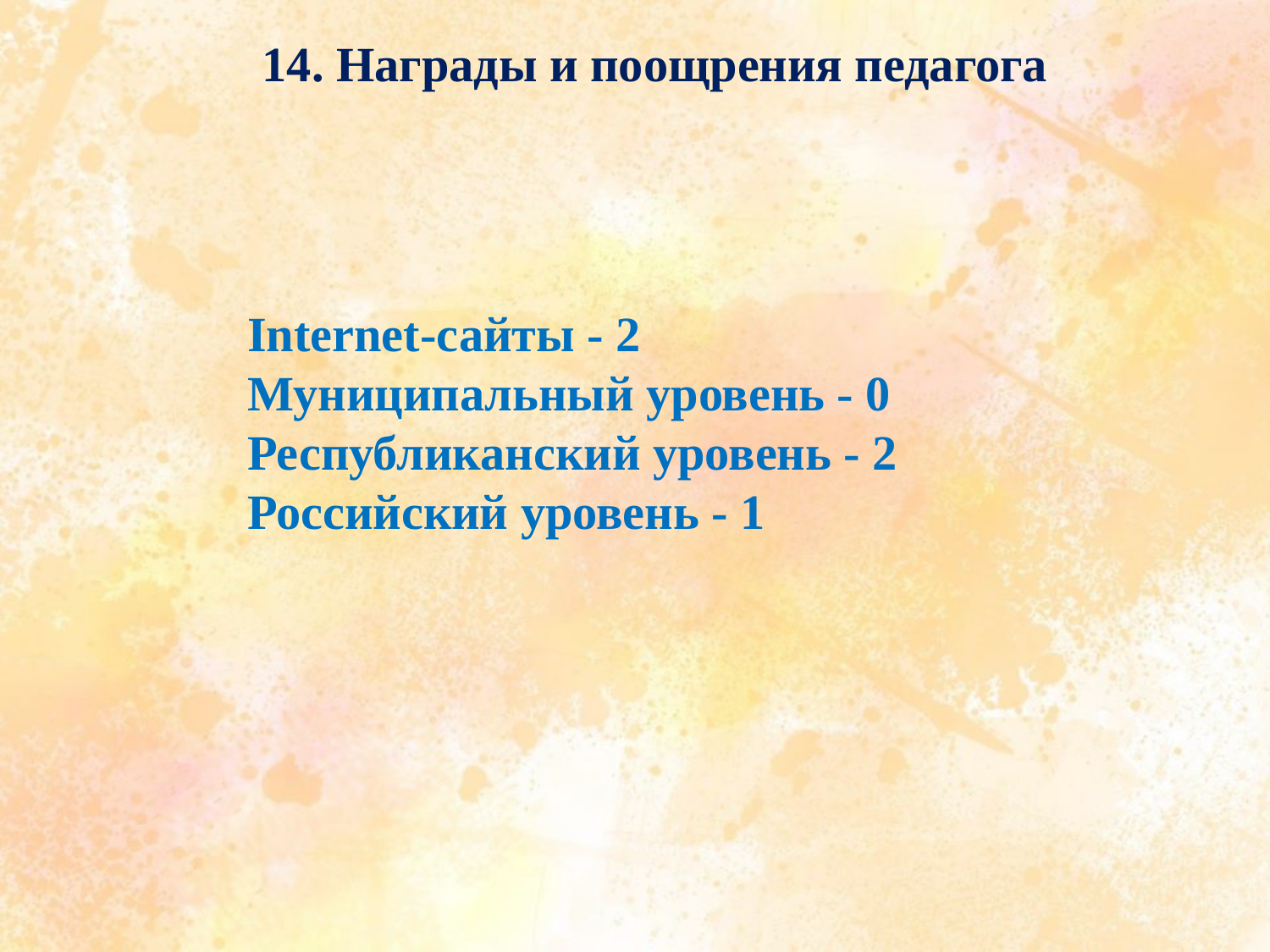

14. Награды и поощрения педагога
Internet-сайты - 2
Муниципальный уровень - 0
Республиканский уровень - 2
Российский уровень - 1